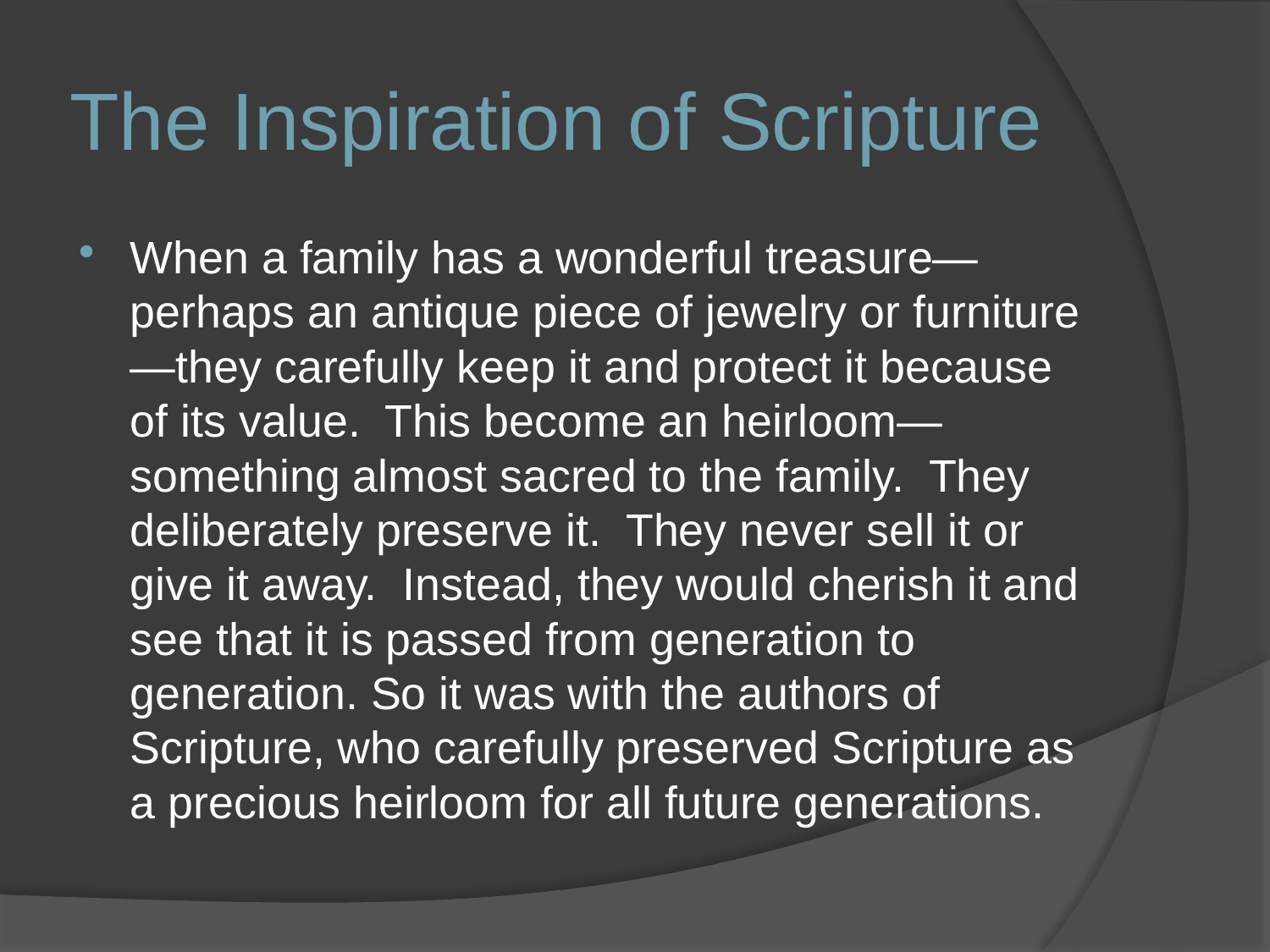

# The Inspiration of Scripture
When a family has a wonderful treasure—perhaps an antique piece of jewelry or furniture—they carefully keep it and protect it because of its value.  This become an heirloom—something almost sacred to the family.  They deliberately preserve it.  They never sell it or give it away.  Instead, they would cherish it and see that it is passed from generation to generation. So it was with the authors of Scripture, who carefully preserved Scripture as a precious heirloom for all future generations.